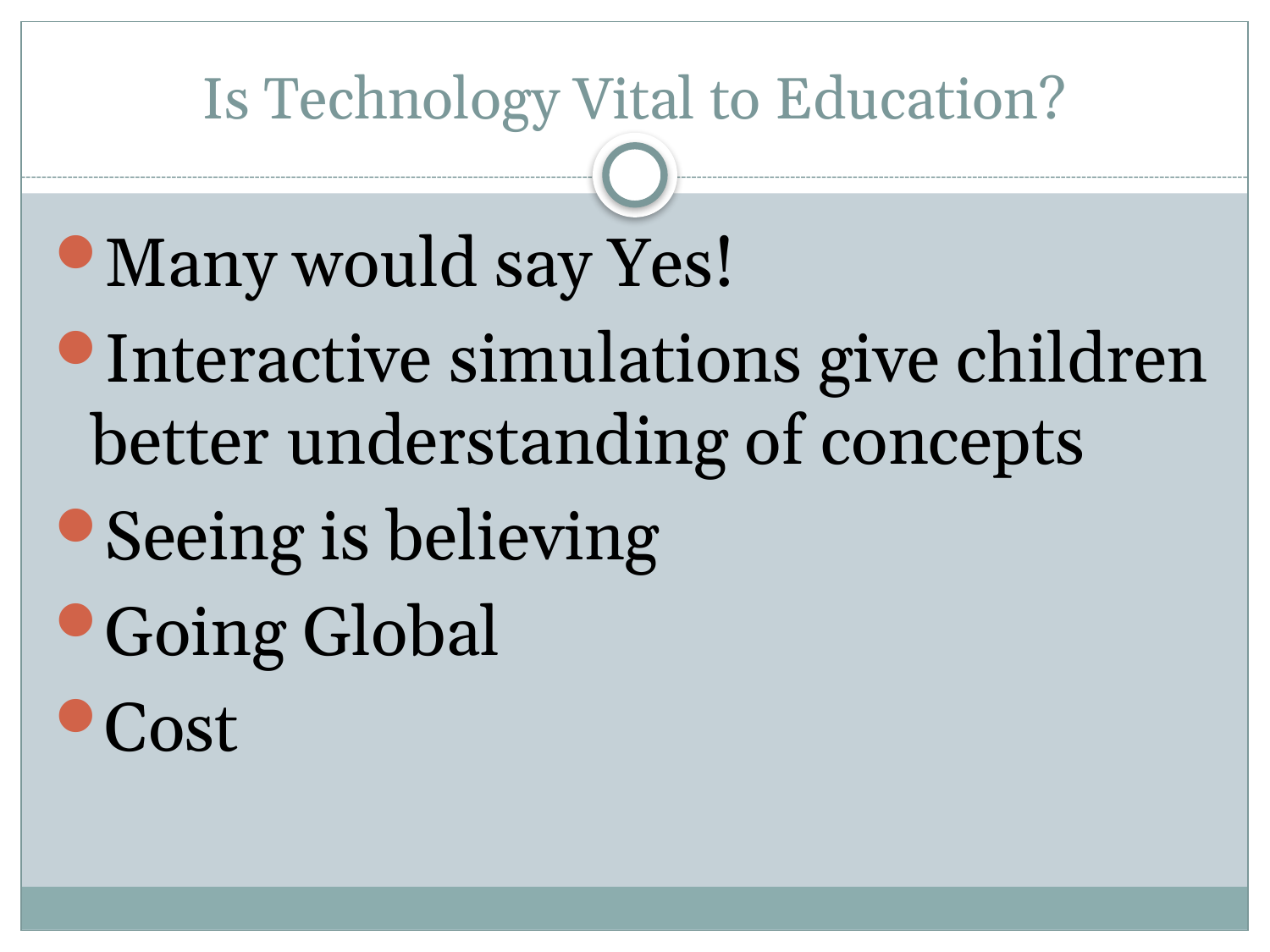

# Is Technology Vital to Education?
Many would say Yes!
Interactive simulations give children better understanding of concepts
Seeing is believing
Going Global
Cost